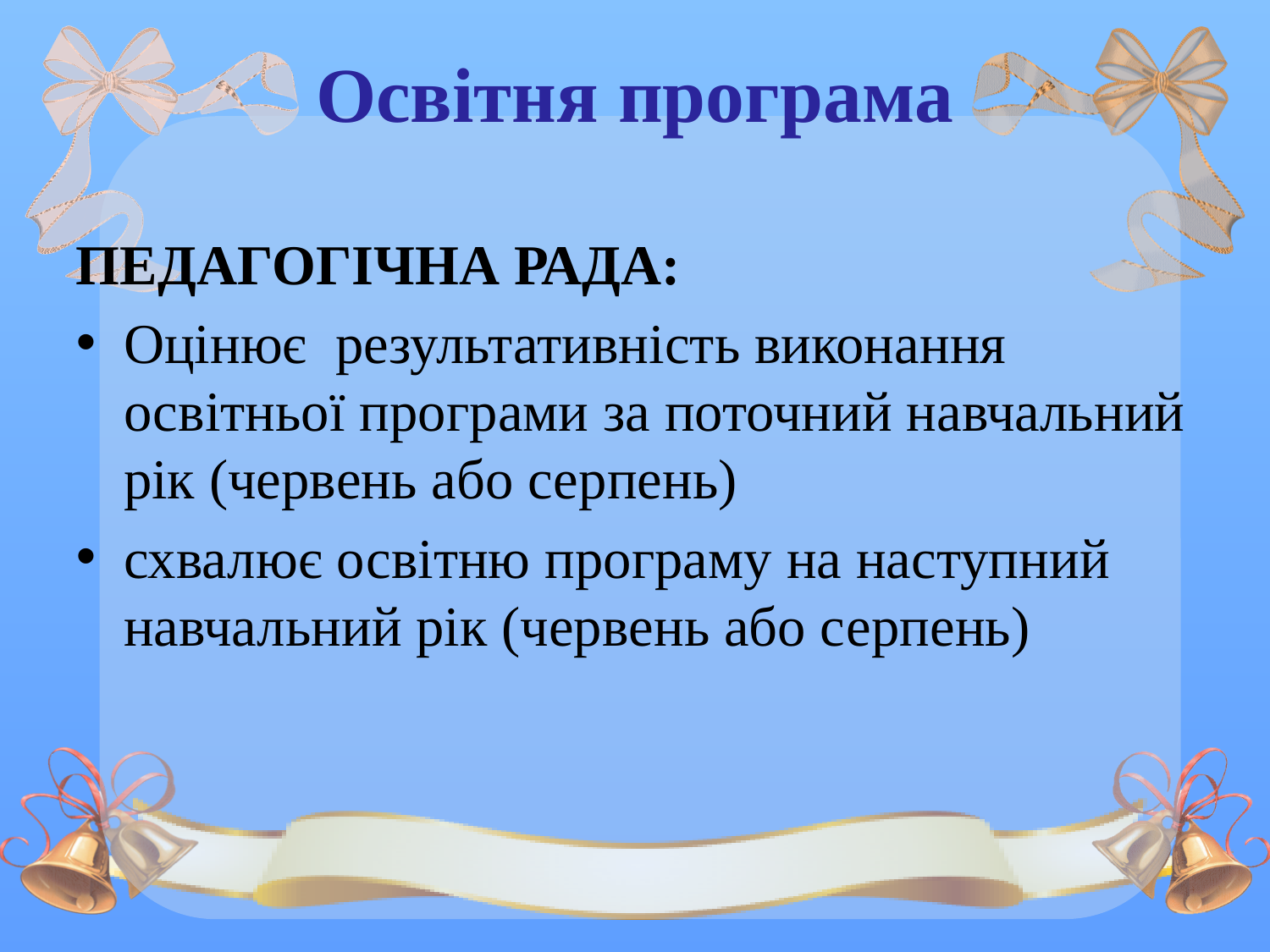

# Освітня програма
ПЕДАГОГІЧНА РАДА:
Оцінює  результативність виконання освітньої програми за поточний навчальний рік (червень або серпень)
схвалює освітню програму на наступний навчальний рік (червень або серпень)